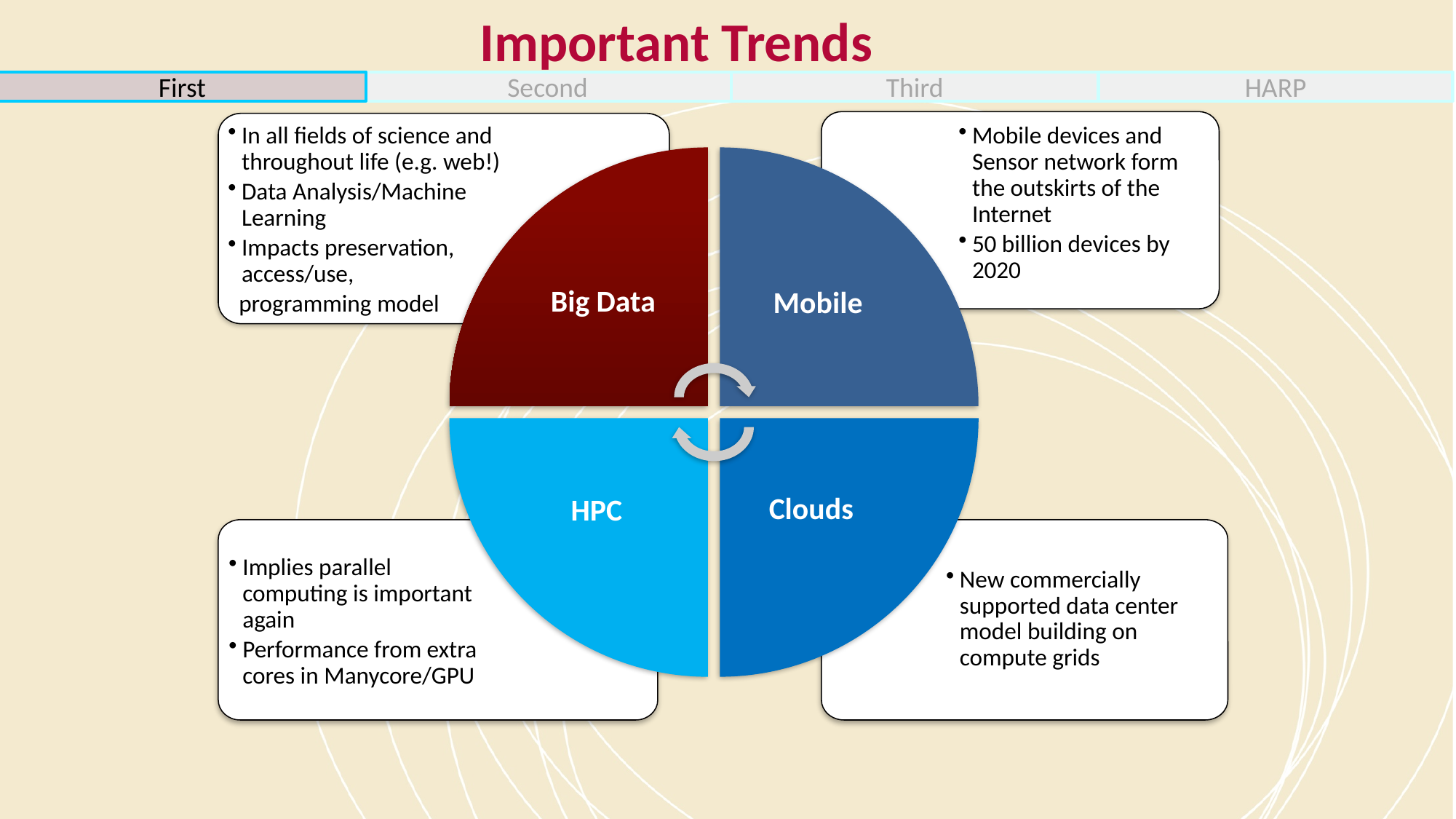

# Important Trends
Mobile devices and Sensor network form the outskirts of the Internet
50 billion devices by 2020

In all fields of science and throughout life (e.g. web!)
Data Analysis/Machine Learning
Impacts preservation, access/use,
  programming model

Big Data
Mobile

Clouds

HPC
Implies parallel computing is important again
Performance from extra cores in Manycore/GPU

New commercially supported data center model building on compute grids